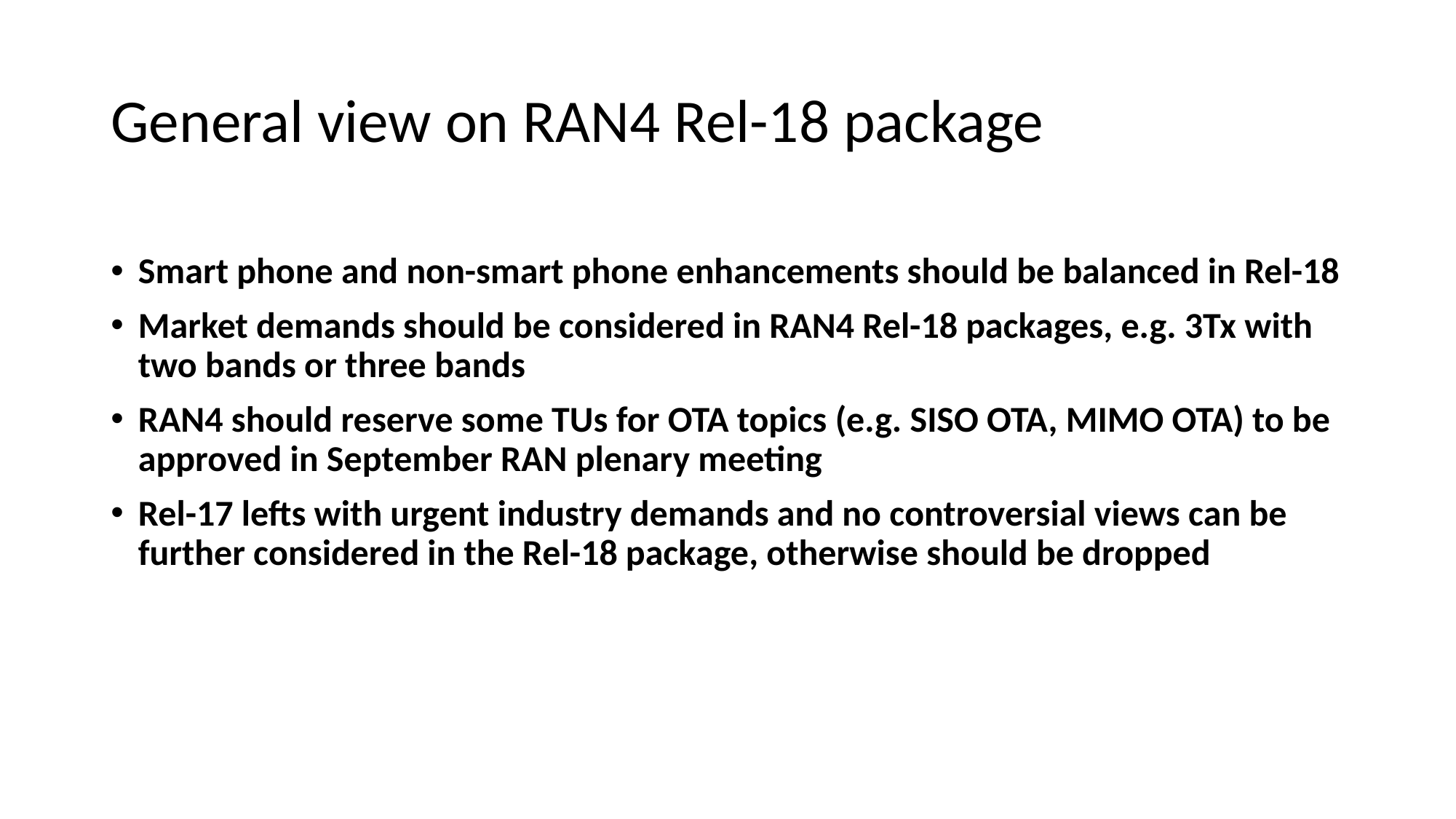

# General view on RAN4 Rel-18 package
Smart phone and non-smart phone enhancements should be balanced in Rel-18
Market demands should be considered in RAN4 Rel-18 packages, e.g. 3Tx with two bands or three bands
RAN4 should reserve some TUs for OTA topics (e.g. SISO OTA, MIMO OTA) to be approved in September RAN plenary meeting
Rel-17 lefts with urgent industry demands and no controversial views can be further considered in the Rel-18 package, otherwise should be dropped